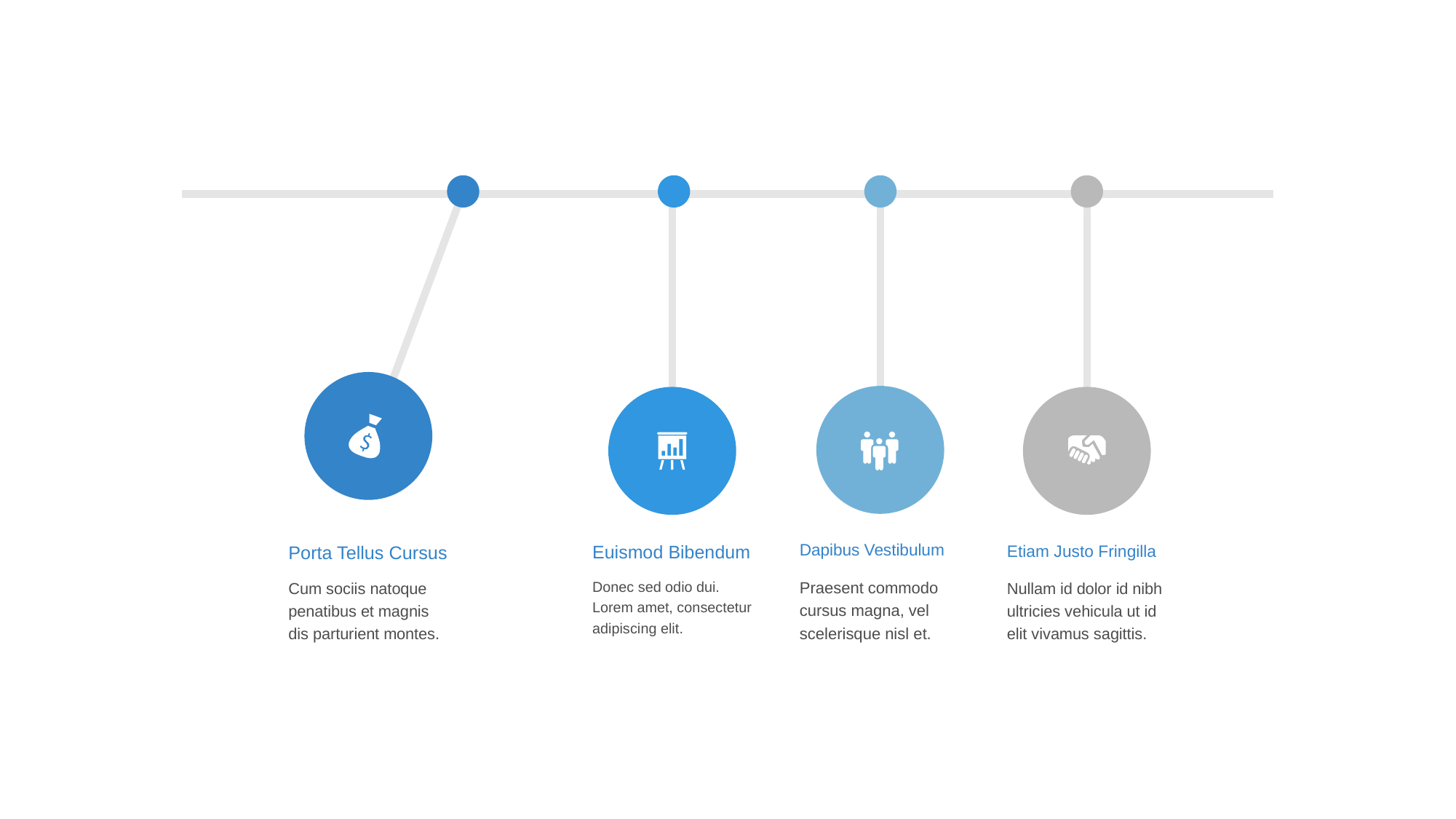

Porta Tellus Cursus
Cum sociis natoque penatibus et magnis dis parturient montes.

Euismod Bibendum
Donec sed odio dui. Lorem amet, consectetur adipiscing elit.

Dapibus Vestibulum
Praesent commodo cursus magna, vel scelerisque nisl et.

Etiam Justo Fringilla
Nullam id dolor id nibh ultricies vehicula ut id elit vivamus sagittis.